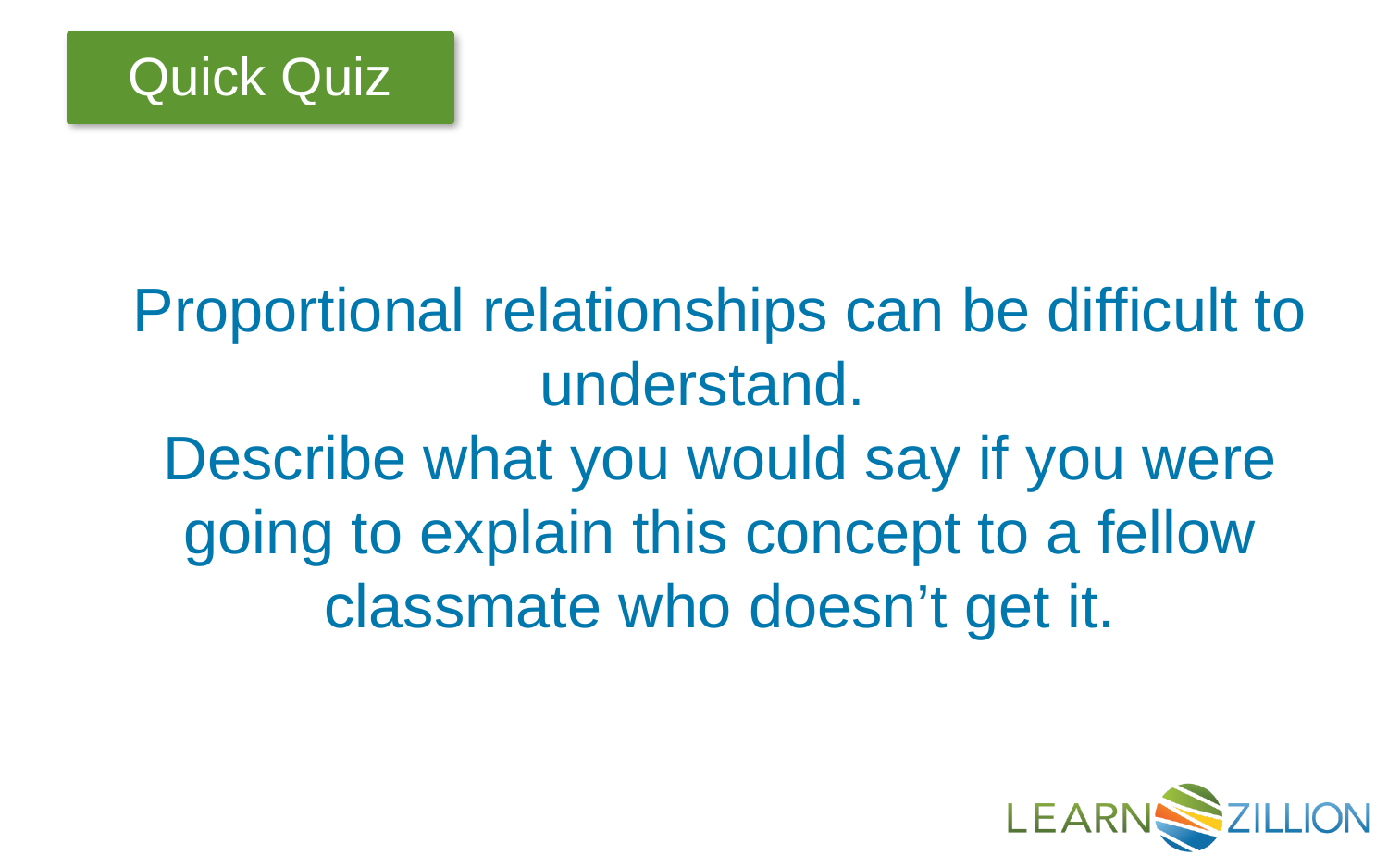

Proportional relationships can be difficult to understand.
Describe what you would say if you were going to explain this concept to a fellow classmate who doesn’t get it.